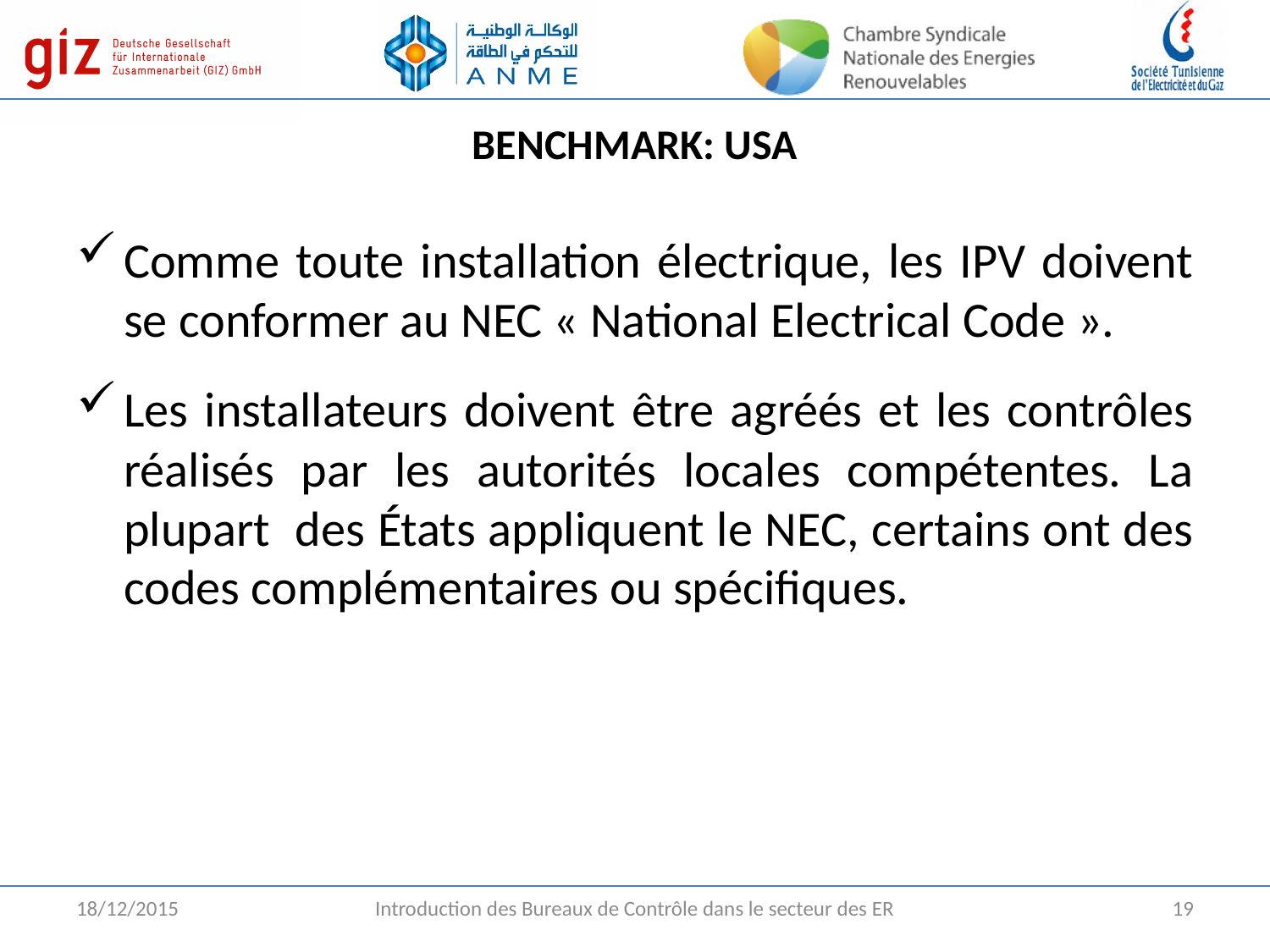

# BENCHMARK: USA
Comme toute installation électrique, les IPV doivent se conformer au NEC « National Electrical Code ».
Les installateurs doivent être agréés et les contrôles réalisés par les autorités locales compétentes. La plupart  des États appliquent le NEC, certains ont des codes complémentaires ou spécifiques.

18/12/2015
Introduction des Bureaux de Contrôle dans le secteur des ER
19